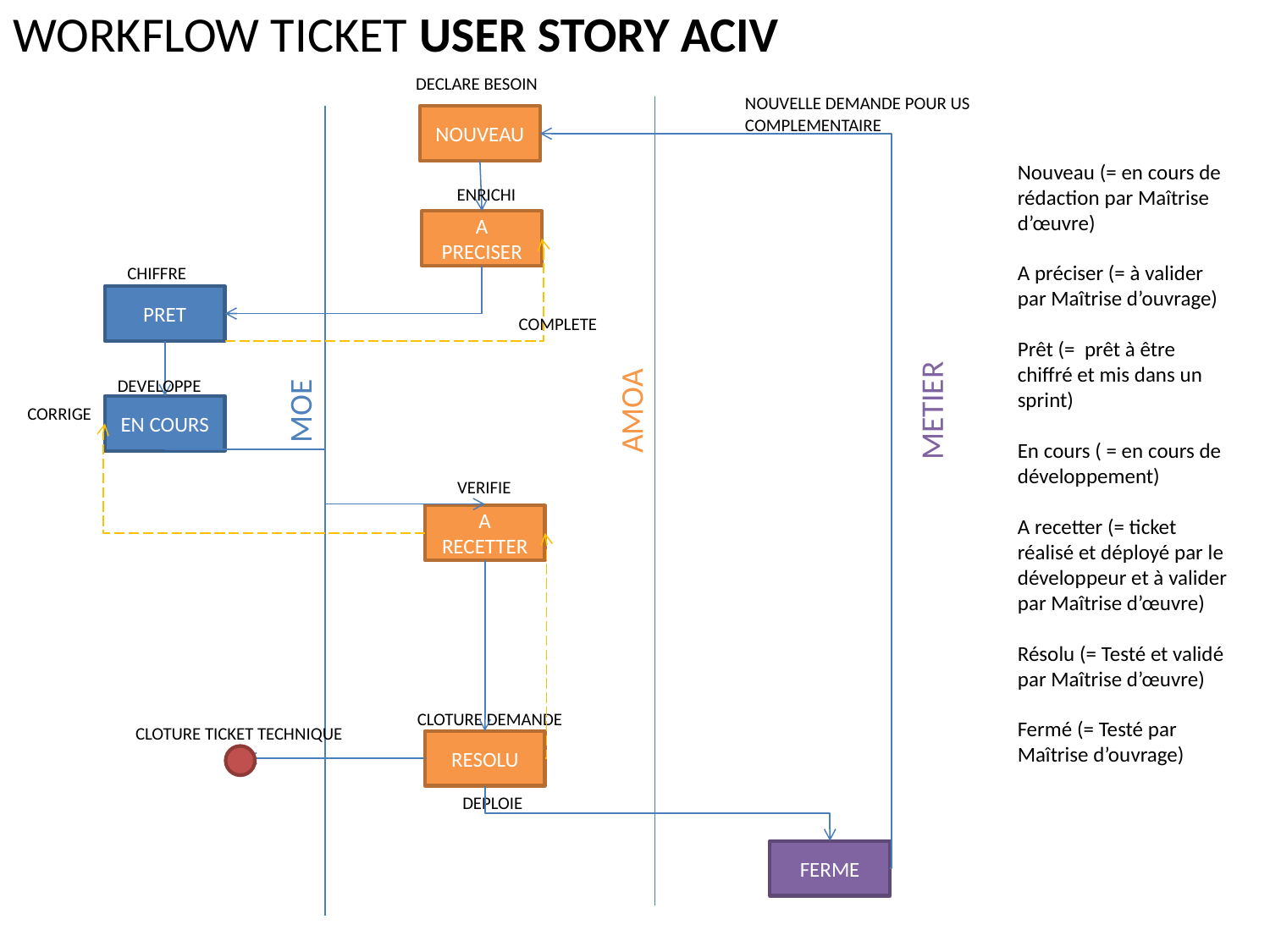

WORKFLOW TICKET USER STORY ACIV
DECLARE BESOIN
NOUVELLE DEMANDE POUR US COMPLEMENTAIRE

NOUVEAU
Nouveau (= en cours de rédaction par Maîtrise d’œuvre)
A préciser (= à valider par Maîtrise d’ouvrage)
Prêt (=  prêt à être chiffré et mis dans un sprint)
En cours ( = en cours de développement)
A recetter (= ticket réalisé et déployé par le développeur et à valider par Maîtrise d’œuvre)
Résolu (= Testé et validé par Maîtrise d’œuvre)
Fermé (= Testé par Maîtrise d’ouvrage)

ENRICHI
A PRECISER
CHIFFRE
PRET
COMPLETE
DEVELOPPE
AMOA
MOE
METIER
CORRIGE
EN COURS
VERIFIE
A RECETTER
CLOTURE DEMANDE
CLOTURE TICKET TECHNIQUE
RESOLU

DEPLOIE
FERME